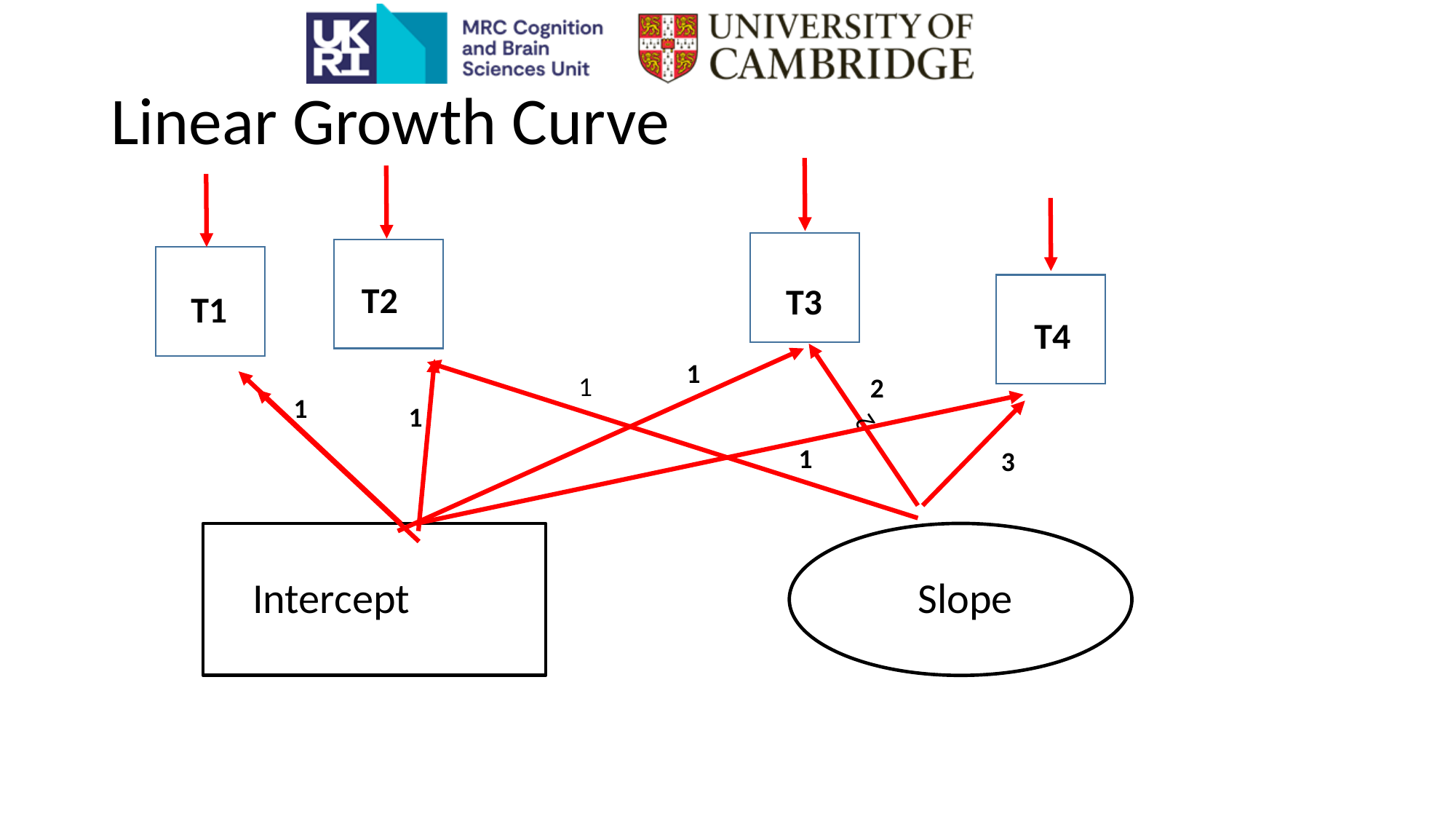

# Linear Growth Curve

T2
T3

T1
T4
2

1

1
2

1

1

1
3
    Intercept
       Slope